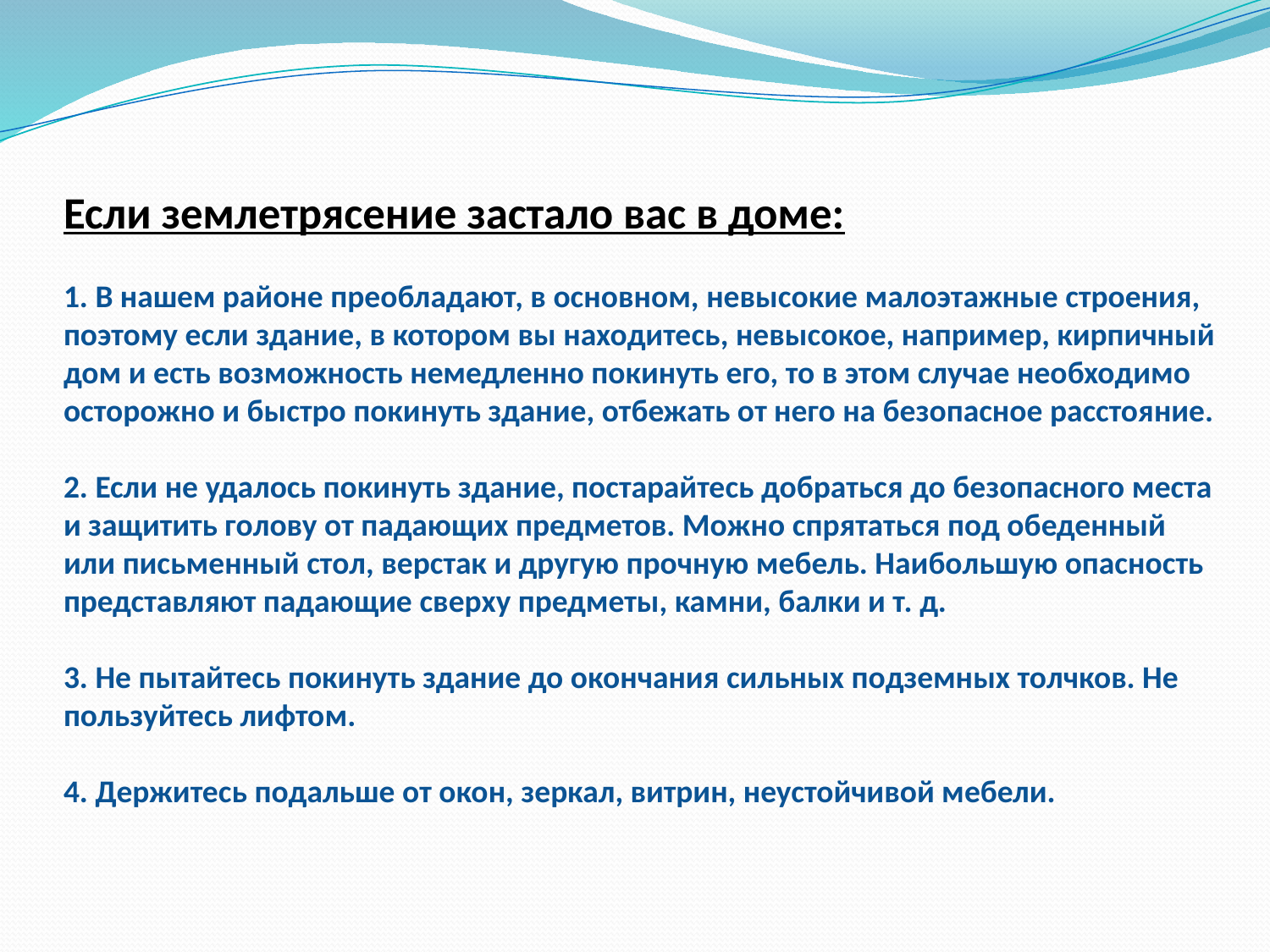

# Если землетрясение застало вас в доме: 1. В нашем районе преобладают, в основном, невысокие малоэтажные строения, поэтому если здание, в котором вы находитесь, невысокое, например, кирпичный дом и есть возможность немедленно покинуть его, то в этом случае необходимо осторожно и быстро покинуть здание, отбежать от него на безопасное расстояние. 2. Если не удалось покинуть здание, постарайтесь добраться до безопасного места и защитить голову от падающих предметов. Можно спрятаться под обеденный или письменный стол, верстак и другую прочную мебель. Наибольшую опасность представляют падающие сверху предметы, камни, балки и т. д. 3. Не пытайтесь покинуть здание до окончания сильных подземных толчков. Не пользуйтесь лифтом. 4. Держитесь подальше от окон, зеркал, витрин, неустойчивой мебели.